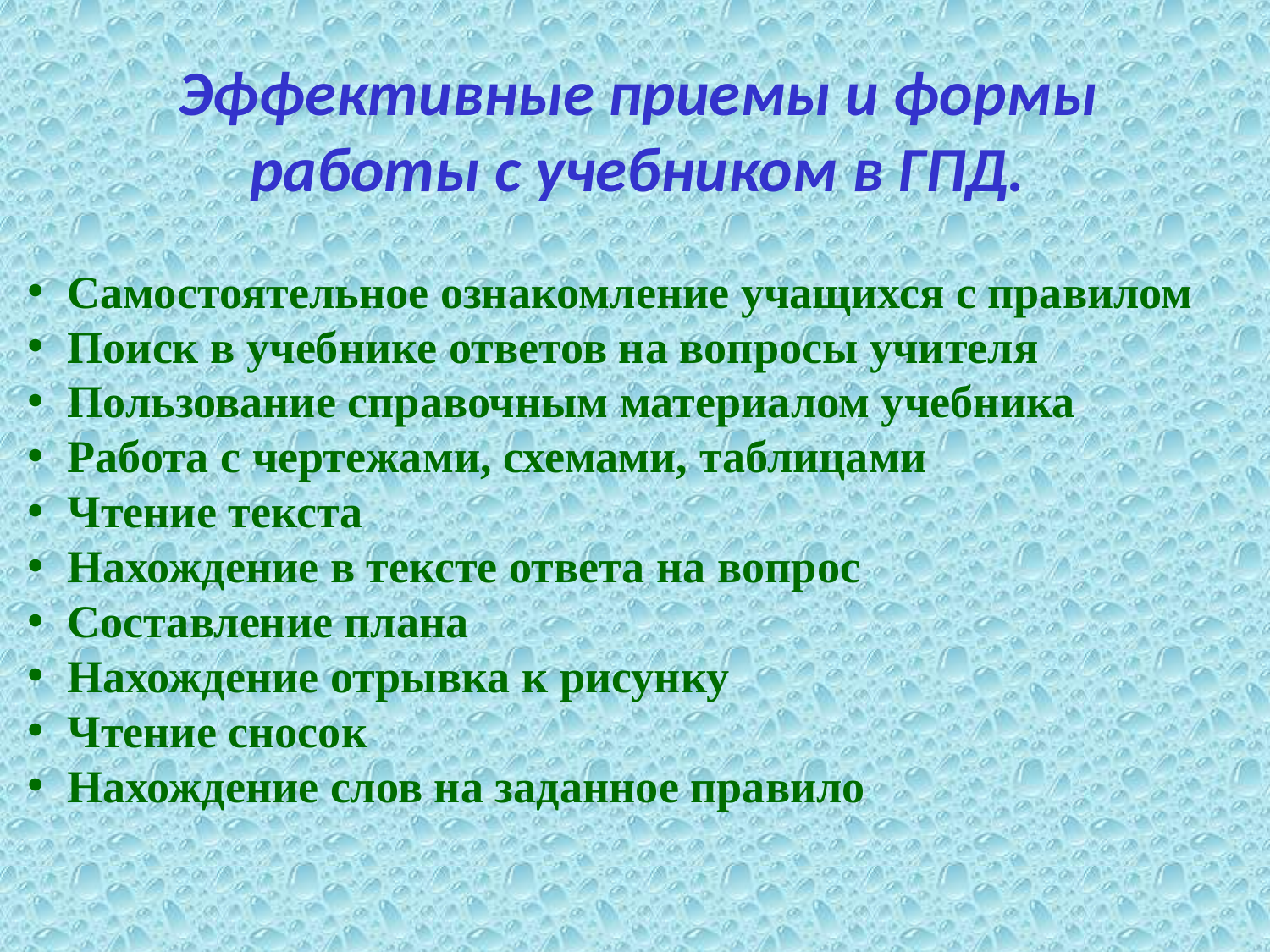

Эффективные приемы и формы работы с учебником в ГПД.
Самостоятельное ознакомление учащихся с правилом
Поиск в учебнике ответов на вопросы учителя
Пользование справочным материалом учебника
Работа с чертежами, схемами, таблицами
Чтение текста
Нахождение в тексте ответа на вопрос
Составление плана
Нахождение отрывка к рисунку
Чтение сносок
Нахождение слов на заданное правило